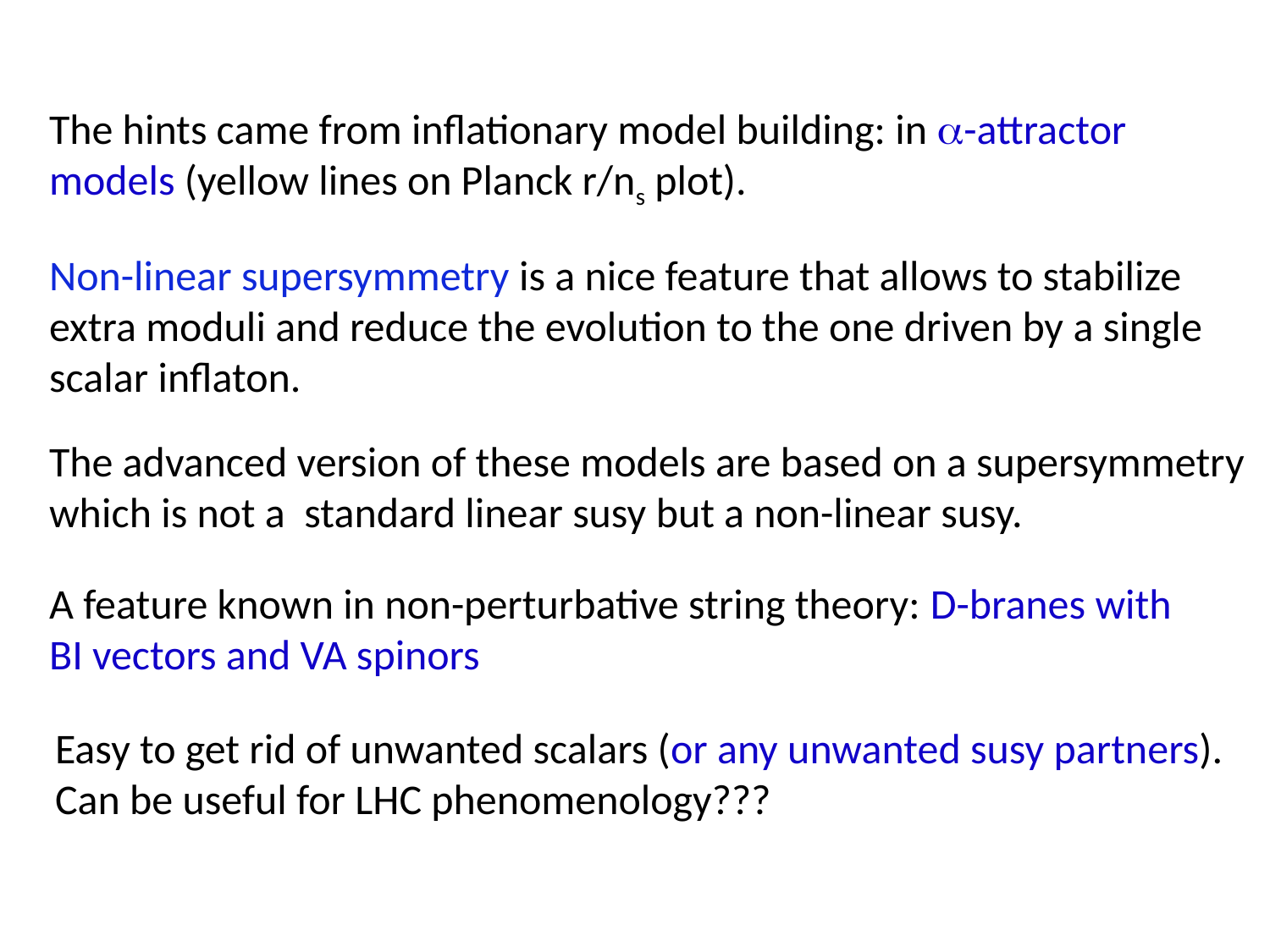

The hints came from inflationary model building: in α-attractor models (yellow lines on Planck r/ns plot).

Non-linear supersymmetry is a nice feature that allows to stabilize extra moduli and reduce the evolution to the one driven by a single scalar inflaton.
The advanced version of these models are based on a supersymmetry which is not a  standard linear susy but a non-linear susy.
A feature known in non-perturbative string theory: D-branes with BI vectors and VA spinors
Easy to get rid of unwanted scalars (or any unwanted susy partners).
Can be useful for LHC phenomenology???